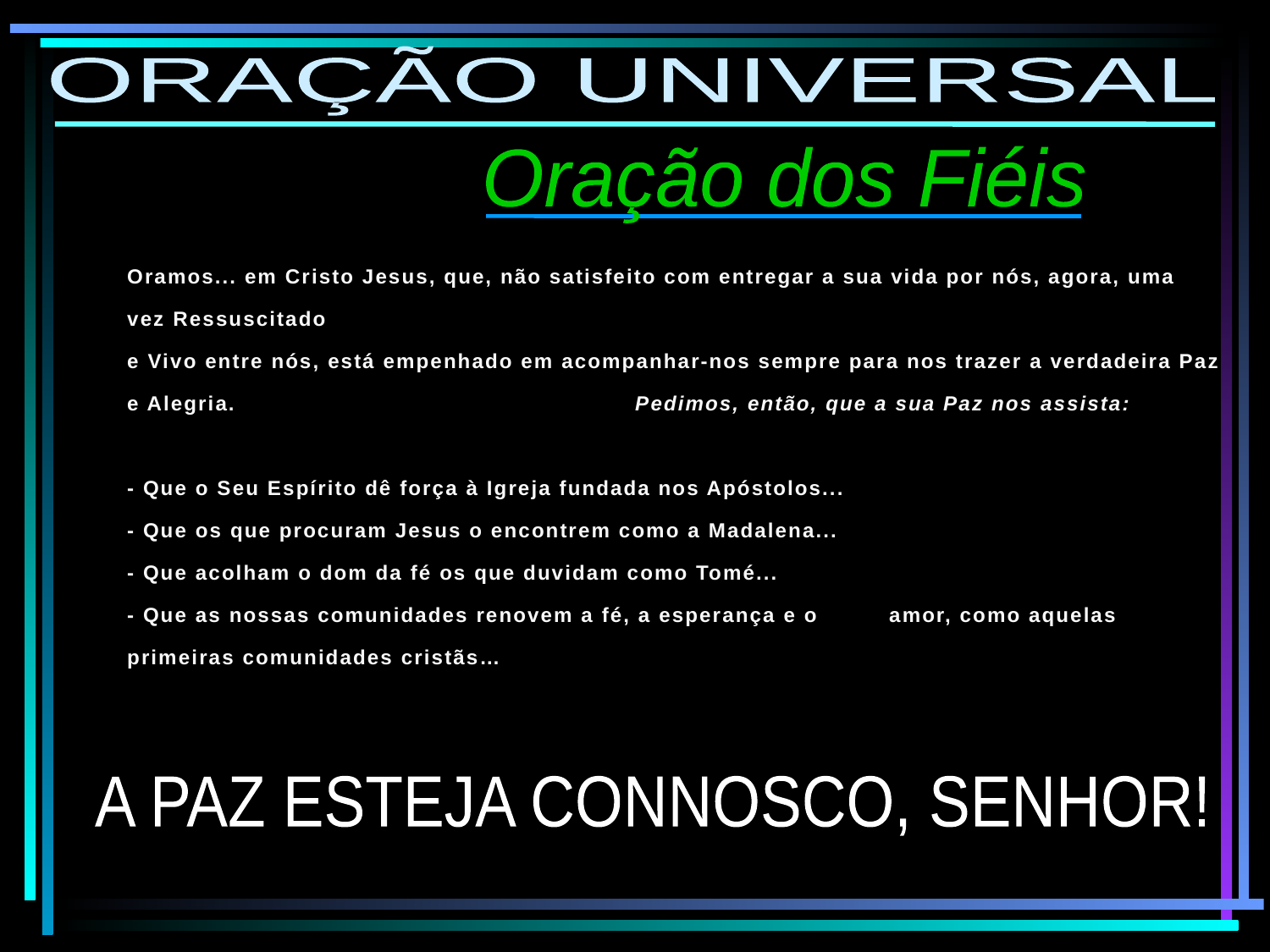

ORAÇÃO UNIVERSAL

Oração dos Fiéis

Oramos... em Cristo Jesus, que, não satisfeito com entregar a sua vida por nós, agora, uma vez Ressuscitado
e Vivo entre nós, está empenhado em acompanhar-nos sempre para nos trazer a verdadeira Paz e Alegria.			 	Pedimos, então, que a sua Paz nos assista:

- Que o Seu Espírito dê força à Igreja fundada nos Apóstolos...
- Que os que procuram Jesus o encontrem como a Madalena...
- Que acolham o dom da fé os que duvidam como Tomé...
- Que as nossas comunidades renovem a fé, a esperança e o 	amor, como aquelas primeiras comunidades cristãs…
A PAZ ESTEJA CONNOSCO, SENHOR!